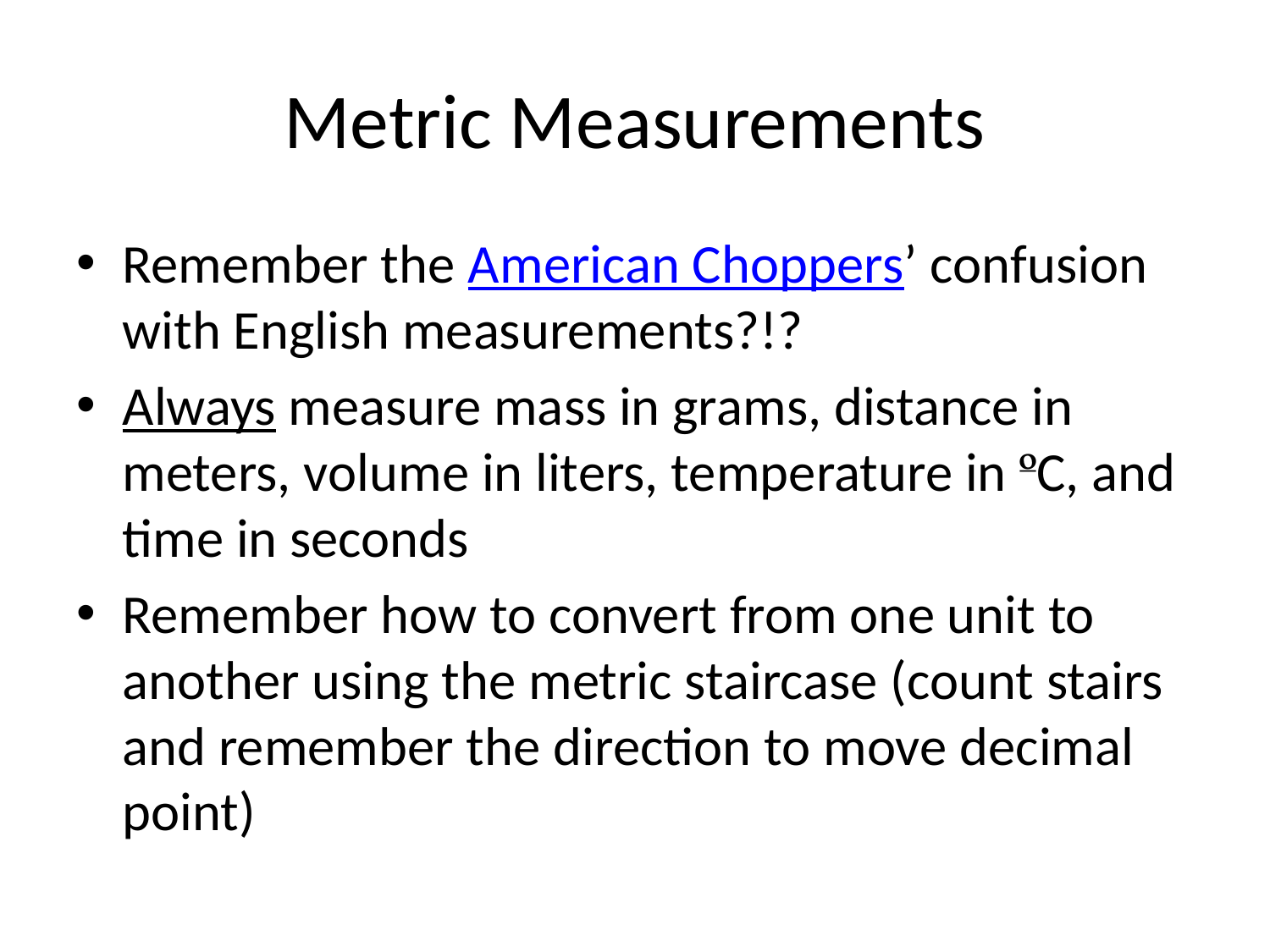

# Metric Measurements
Remember the American Choppers’ confusion with English measurements?!?
Always measure mass in grams, distance in meters, volume in liters, temperature in ºC, and time in seconds
Remember how to convert from one unit to another using the metric staircase (count stairs and remember the direction to move decimal point)